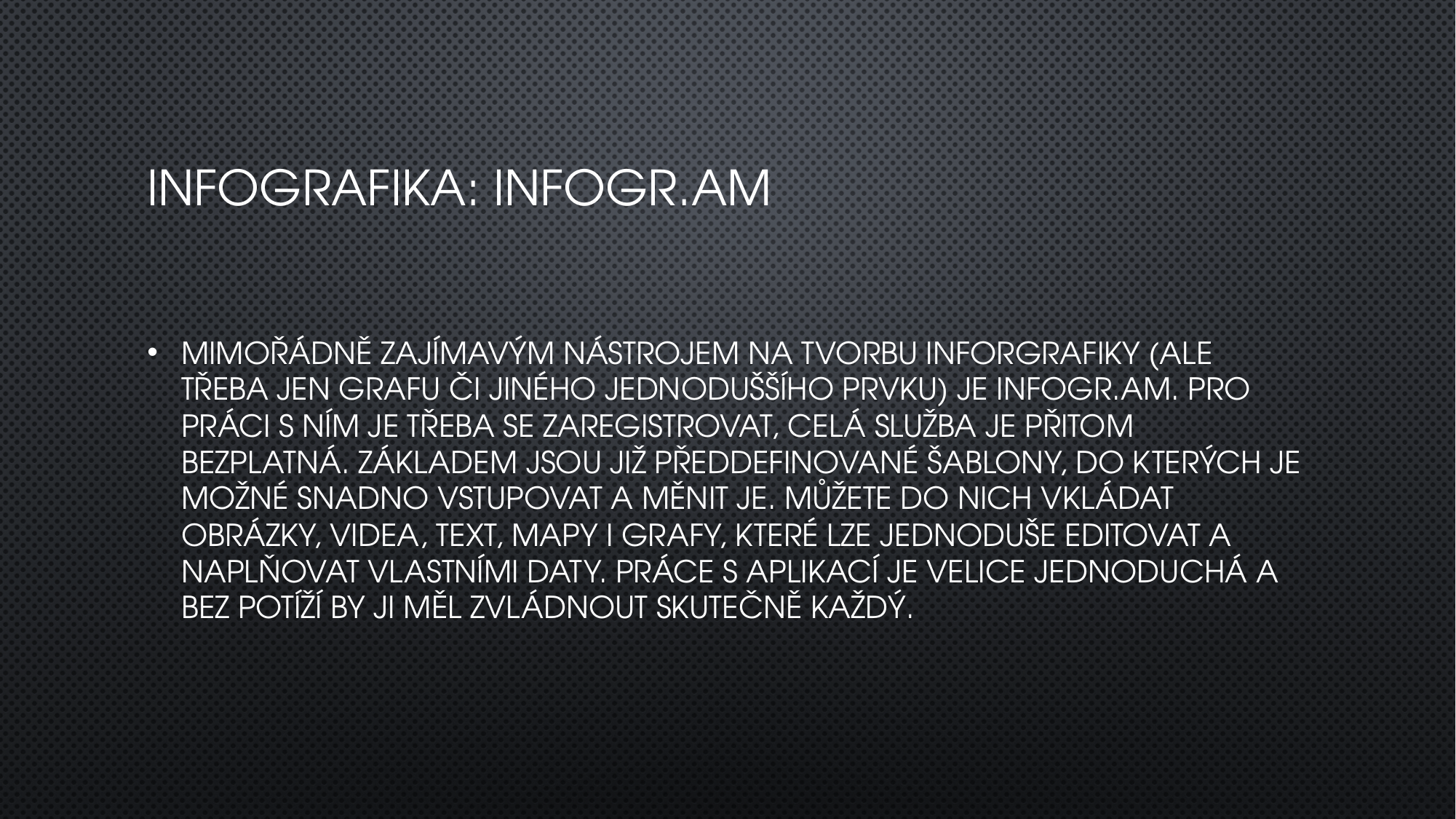

# Infografika: Infogr​.am
Mimořádně zajímavým nástrojem na tvorbu inforgrafiky (ale třeba jen grafu či jiného jednoduššího prvku) je Infogr​.am. Pro práci s ním je třeba se zaregistrovat, celá služba je přitom bezplatná. Základem jsou již předdefinované šablony, do kterých je možné snadno vstupovat a měnit je. Můžete do nich vkládat obrázky, videa, text, mapy i grafy, které lze jednoduše editovat a naplňovat vlastními daty. Práce s aplikací je velice jednoduchá a bez potíží by ji měl zvládnout skutečně každý.